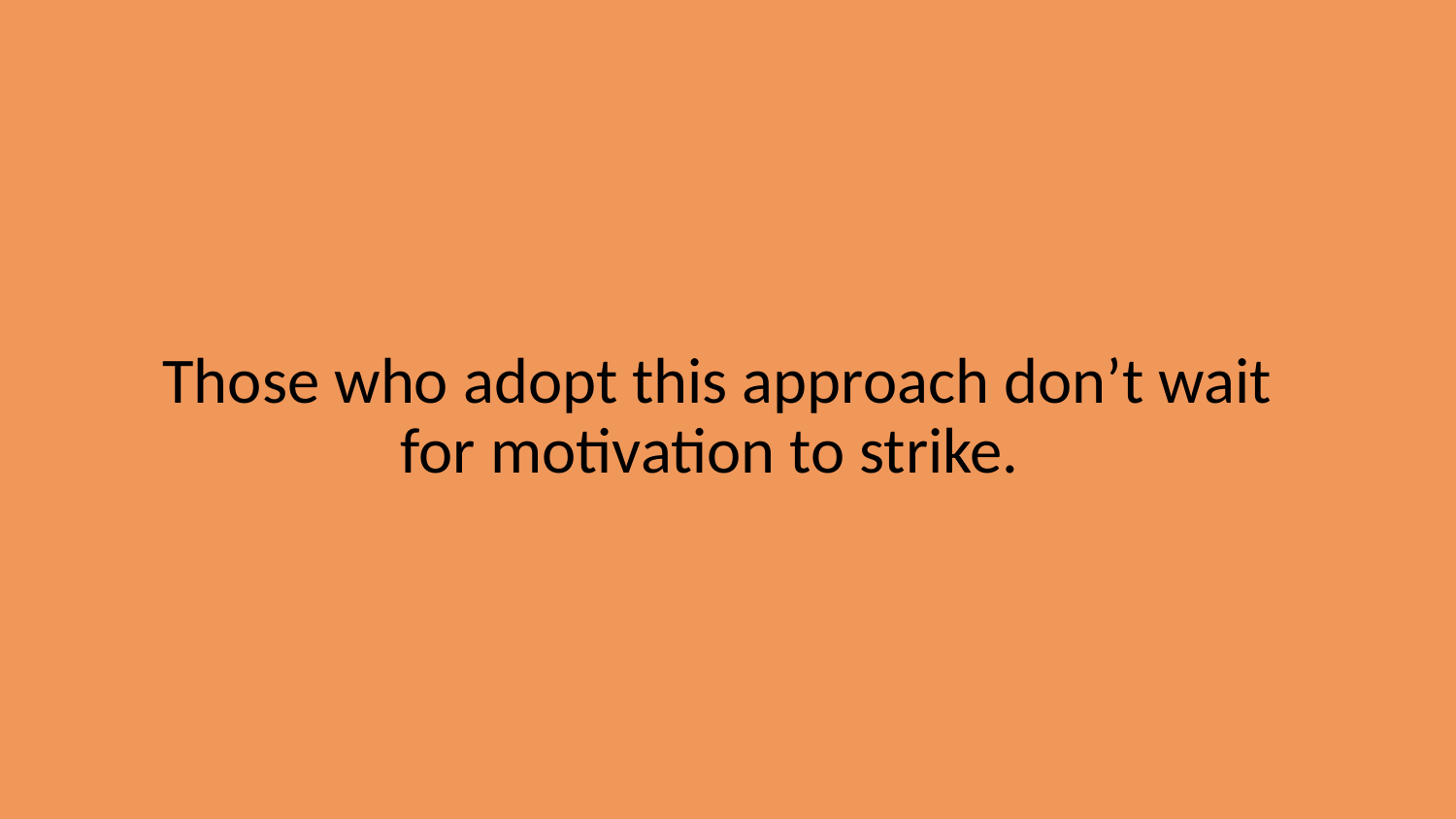

Those who adopt this approach don’t wait for motivation to strike.